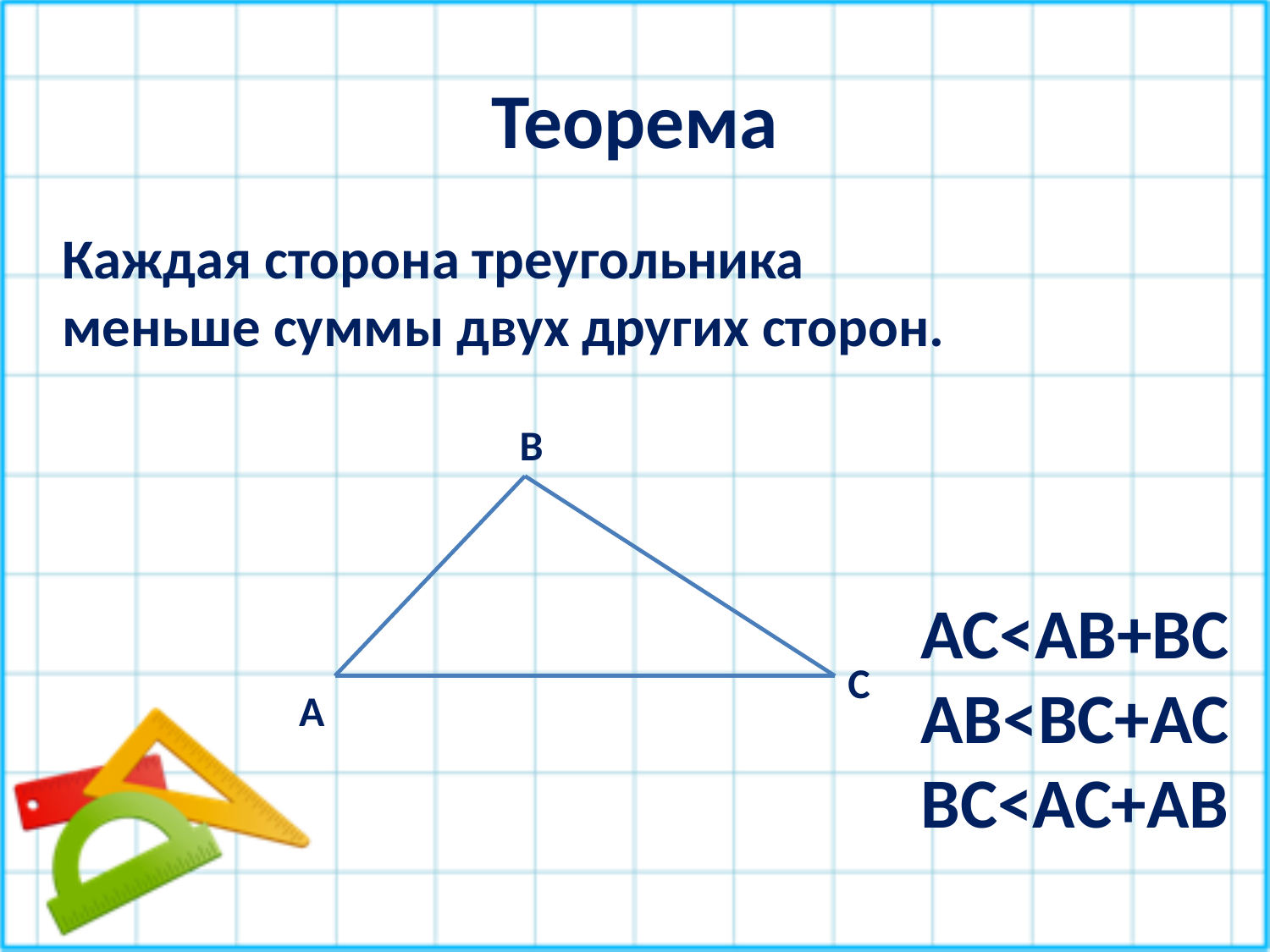

# Теорема
Каждая сторона треугольника
меньше суммы двух других сторон.
B
AC<AB+BC
AB<BC+AC
BC<AC+AB
C
A